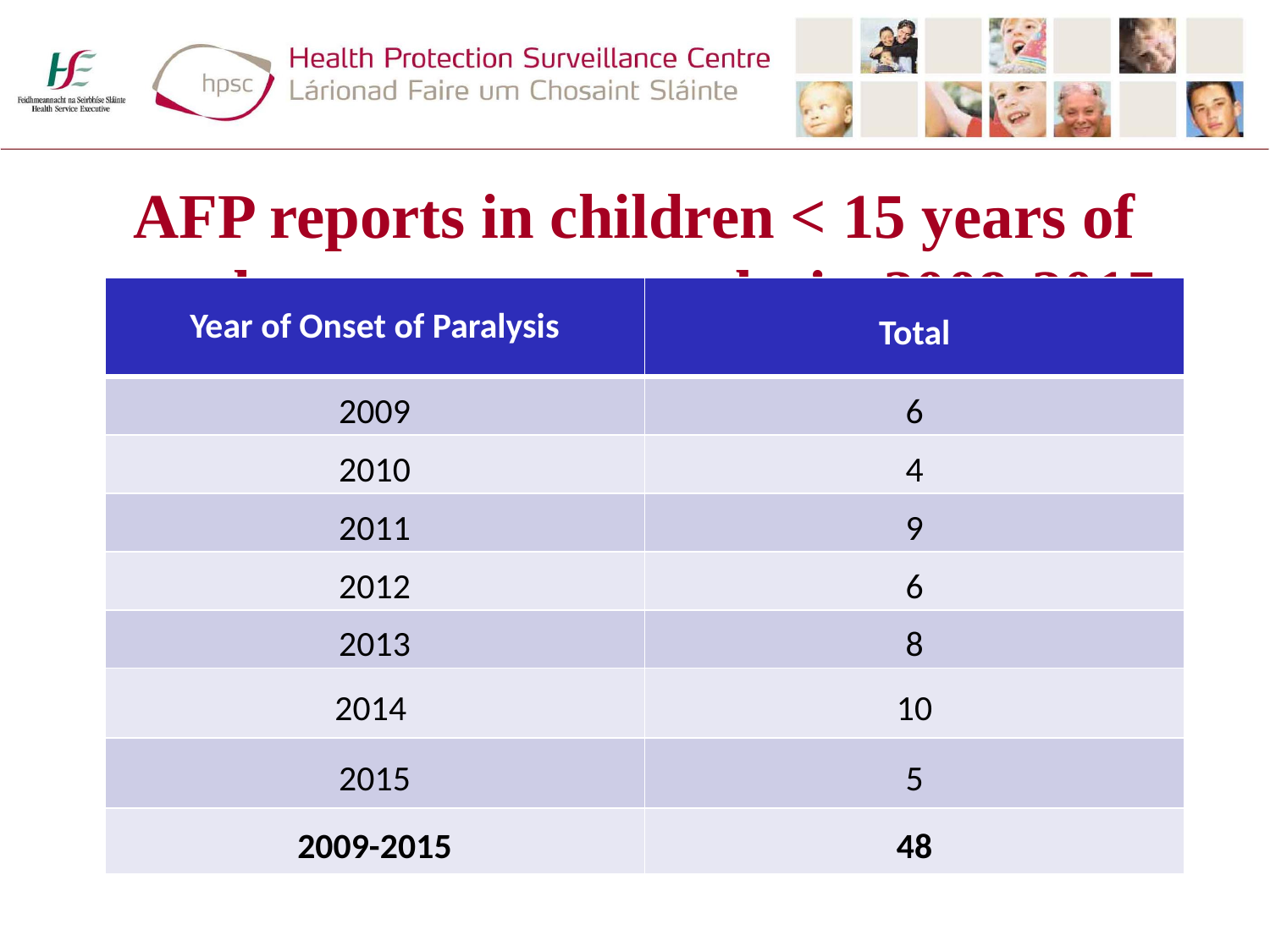

# AFP reports in children < 15 years of age, by year onset paralysis, 2009-2015
| Year of Onset of Paralysis | Total |
| --- | --- |
| 2009 | 6 |
| 2010 | 4 |
| 2011 | 9 |
| 2012 | 6 |
| 2013 | 8 |
| 2014 | 10 |
| 2015 | 5 |
| 2009-2015 | 48 |